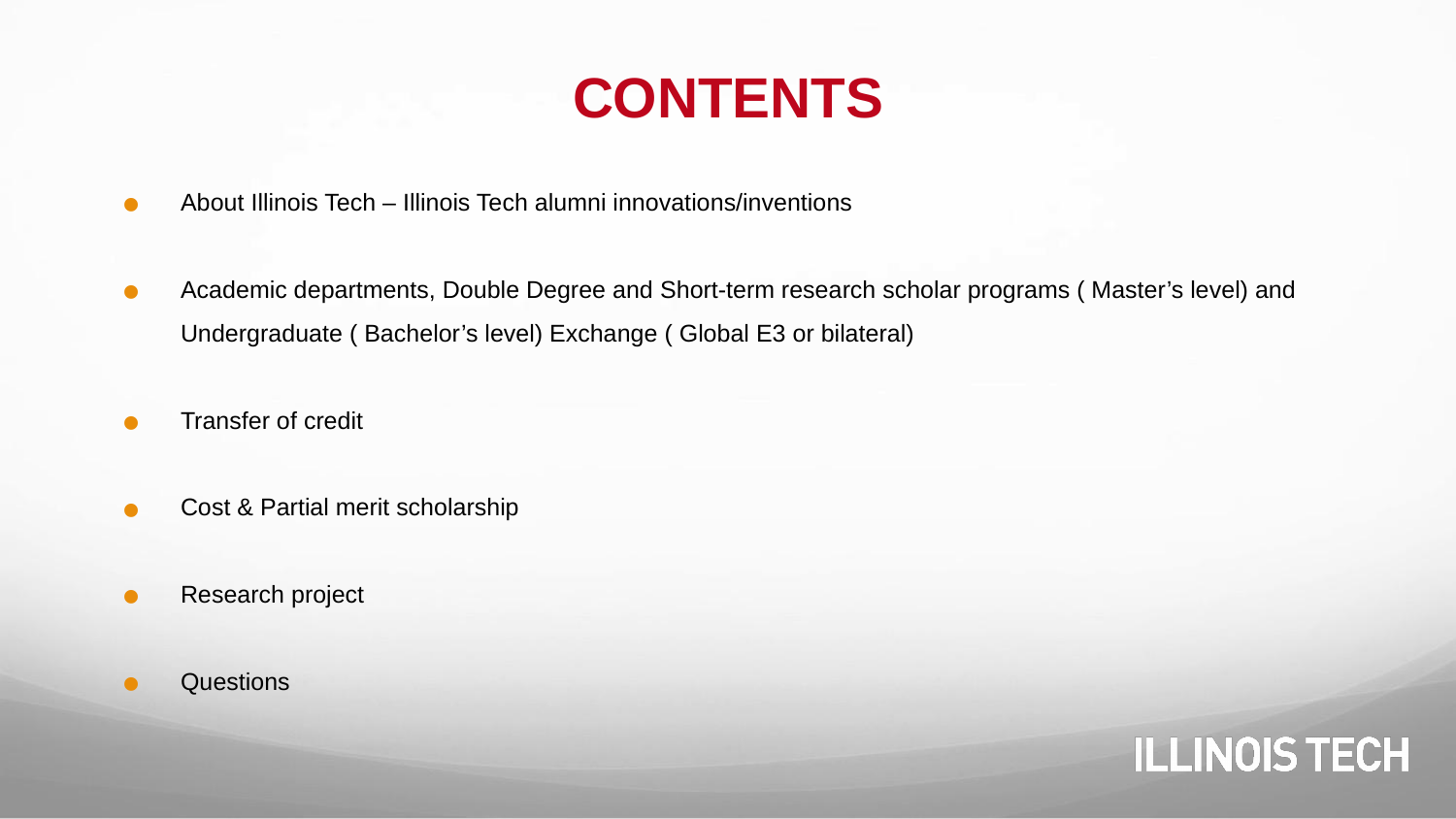

# CONTENTS

About Illinois Tech – Illinois Tech alumni innovations/inventions

Academic departments, Double Degree and Short-term research scholar programs ( Master’s level) and Undergraduate ( Bachelor’s level) Exchange ( Global E3 or bilateral)

Transfer of credit

Cost & Partial merit scholarship

Research project

Questions